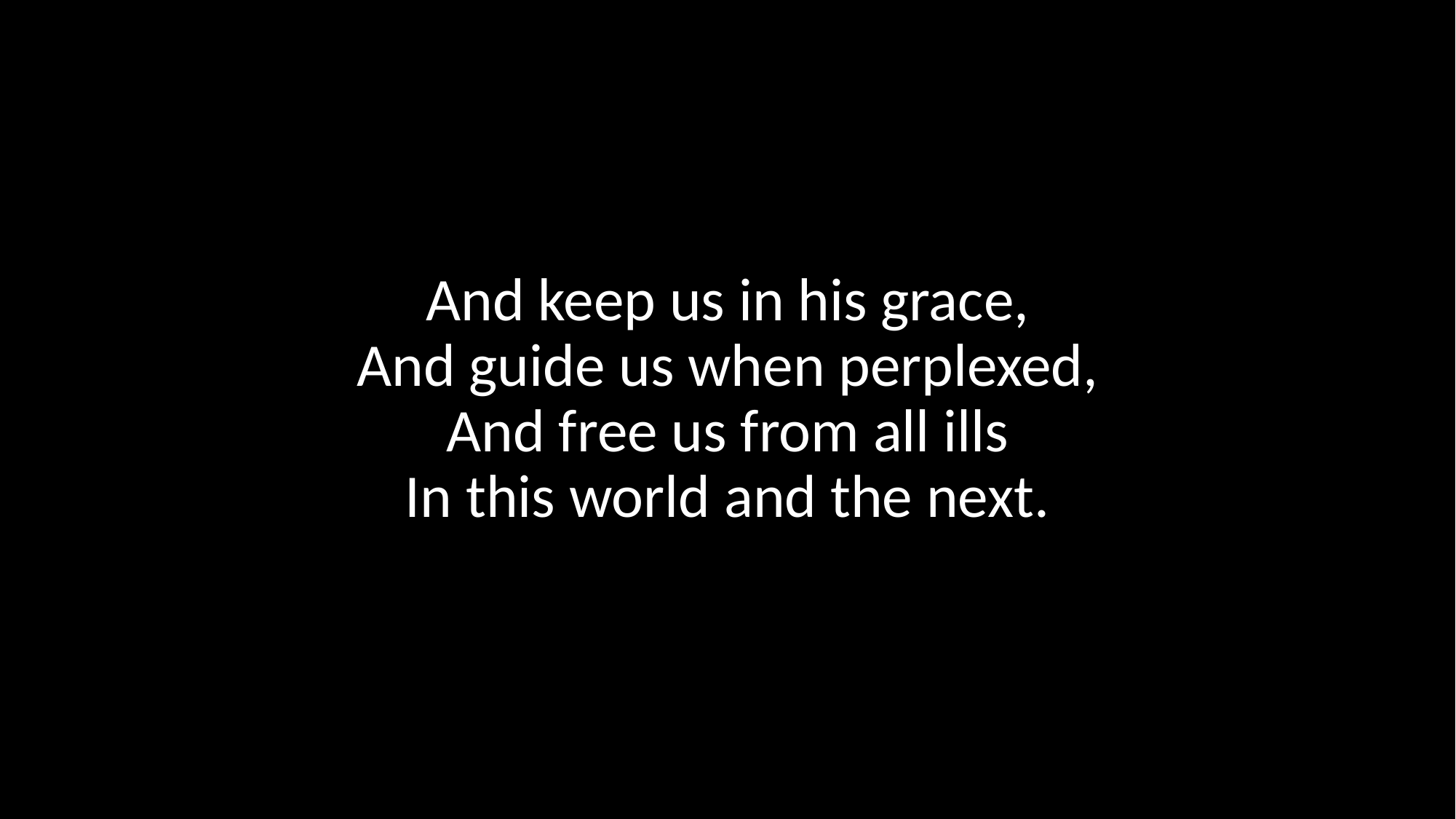

And keep us in his grace,
And guide us when perplexed,
And free us from all ills
In this world and the next.